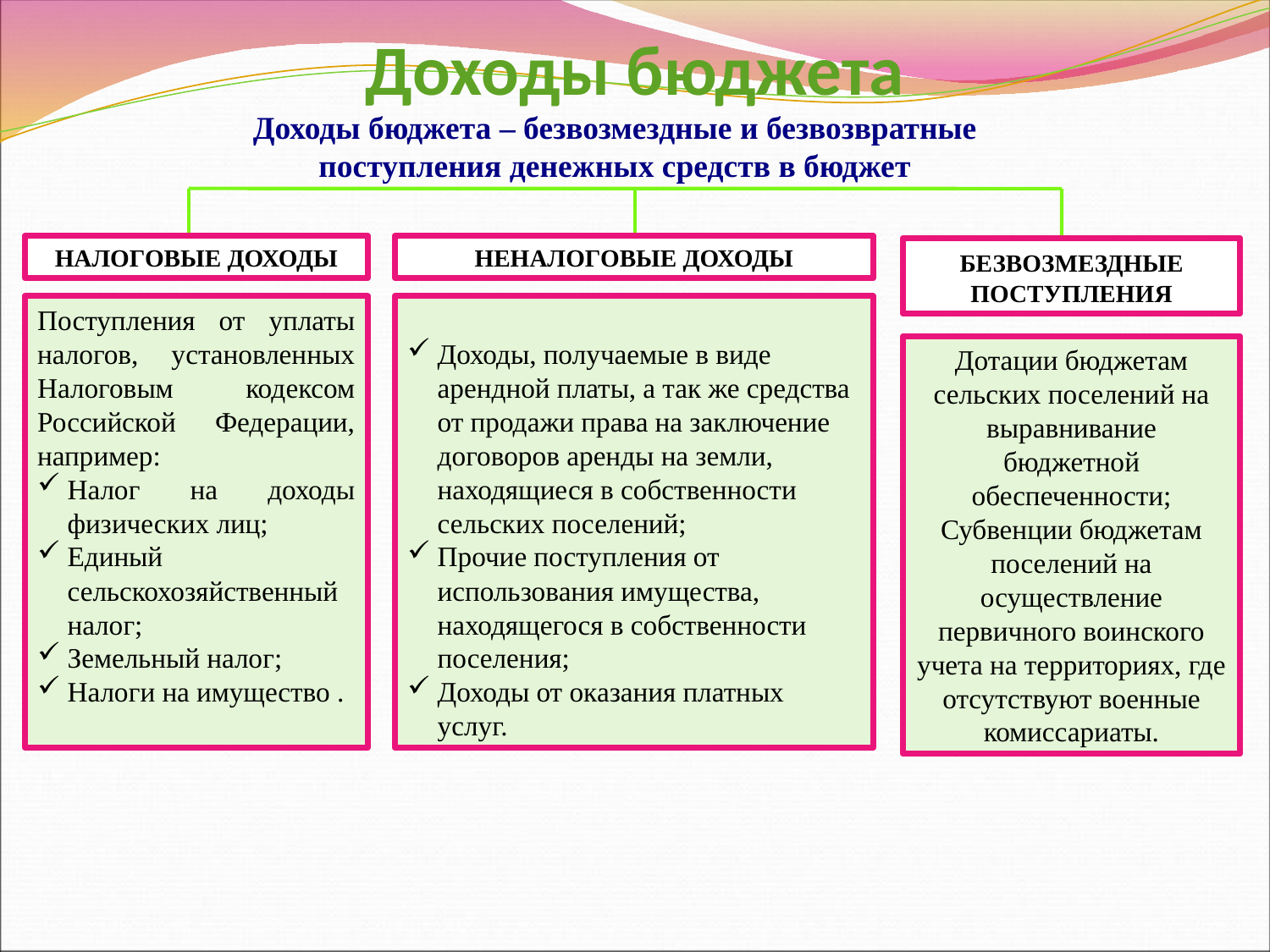

Доходы бюджета
Доходы бюджета – безвозмездные и безвозвратные поступления денежных средств в бюджет
НАЛОГОВЫЕ ДОХОДЫ
НЕНАЛОГОВЫЕ ДОХОДЫ
БЕЗВОЗМЕЗДНЫЕ ПОСТУПЛЕНИЯ
Поступления от уплаты налогов, установленных Налоговым кодексом Российской Федерации, например:
Налог на доходы физических лиц;
Единый сельскохозяйственный налог;
Земельный налог;
Налоги на имущество .

Доходы, получаемые в виде арендной платы, а так же средства от продажи права на заключение договоров аренды на земли, находящиеся в собственности сельских поселений;
Прочие поступления от использования имущества, находящегося в собственности поселения;
Доходы от оказания платных услуг.
Дотации бюджетам сельских поселений на выравнивание бюджетной обеспеченности;
Субвенции бюджетам поселений на осуществление первичного воинского учета на территориях, где отсутствуют военные комиссариаты.